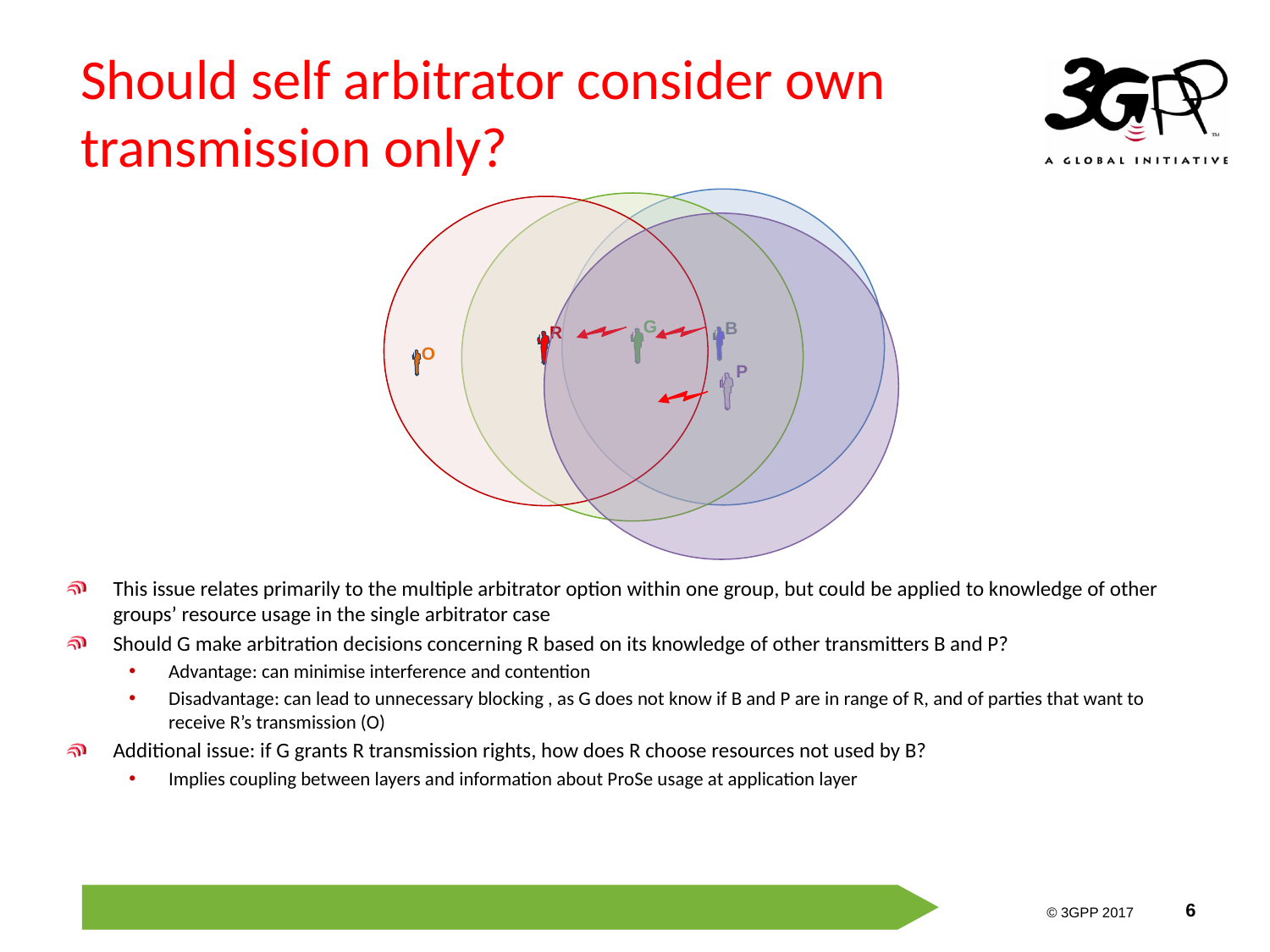

# Should self arbitrator consider own transmission only?

B

G

R

P

O

This issue relates primarily to the multiple arbitrator option within one group, but could be applied to knowledge of other groups’ resource usage in the single arbitrator case
Should G make arbitration decisions concerning R based on its knowledge of other transmitters B and P?
Advantage: can minimise interference and contention
Disadvantage: can lead to unnecessary blocking , as G does not know if B and P are in range of R, and of parties that want to receive R’s transmission (O)
Additional issue: if G grants R transmission rights, how does R choose resources not used by B?
Implies coupling between layers and information about ProSe usage at application layer